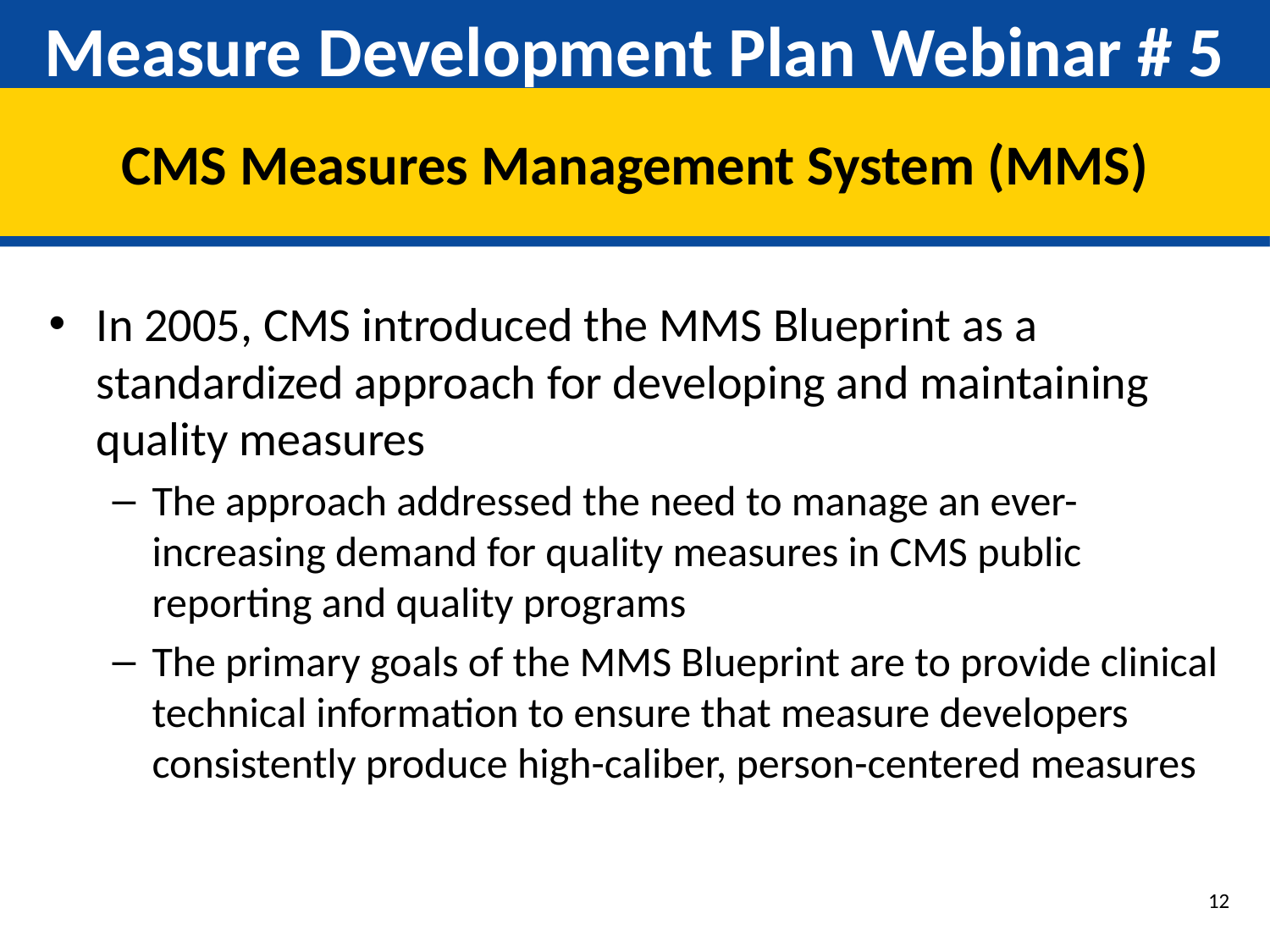

# Measure Development Plan Webinar # 5
CMS Measures Management System (MMS)
In 2005, CMS introduced the MMS Blueprint as a standardized approach for developing and maintaining quality measures
The approach addressed the need to manage an ever-increasing demand for quality measures in CMS public reporting and quality programs
The primary goals of the MMS Blueprint are to provide clinical technical information to ensure that measure developers consistently produce high-caliber, person-centered measures